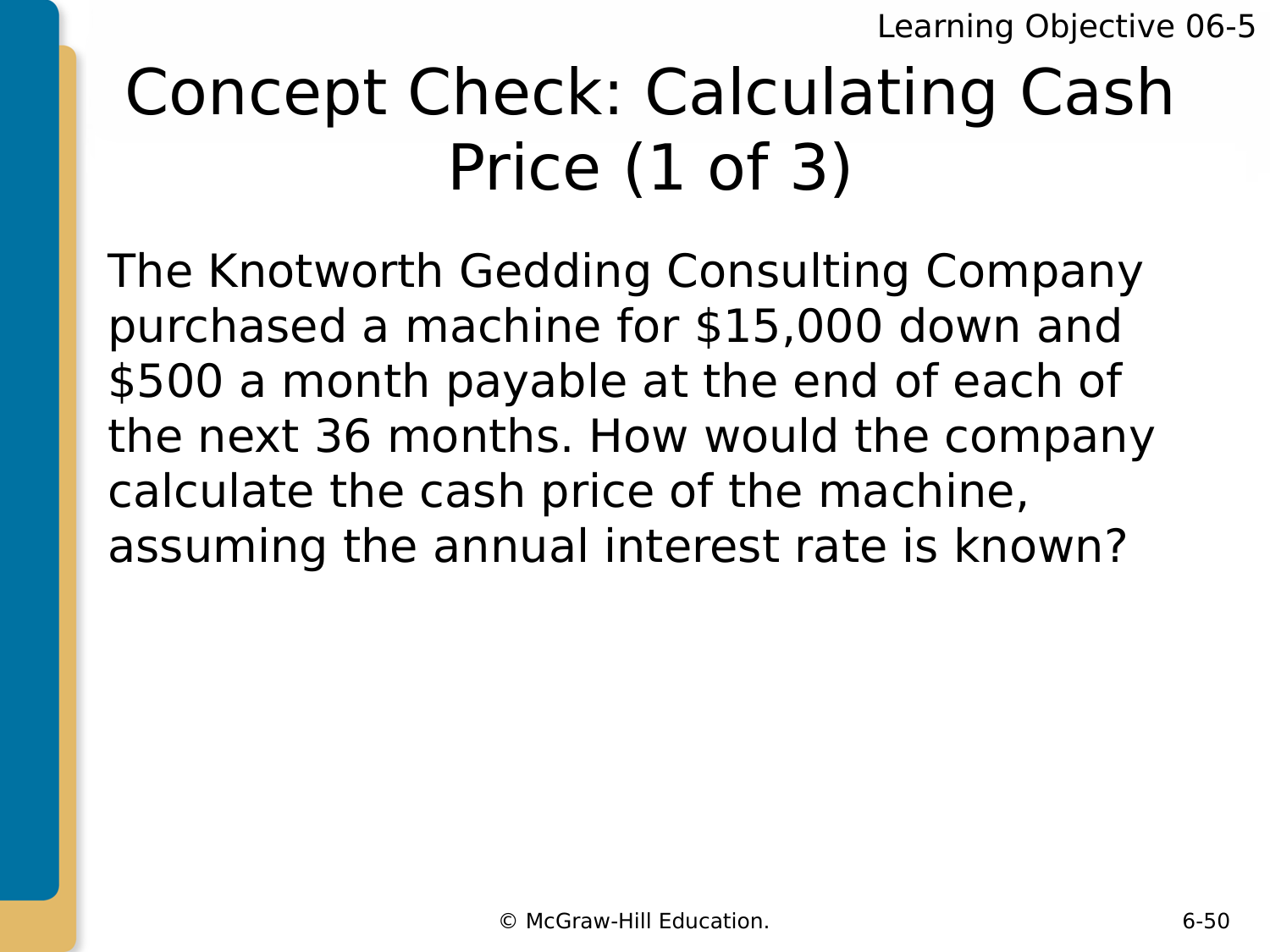

Learning Objective 06-5
# Concept Check: Calculating Cash Price (1 of 3)
The Knotworth Gedding Consulting Company purchased a machine for $15,000 down and $500 a month payable at the end of each of the next 36 months. How would the company calculate the cash price of the machine, assuming the annual interest rate is known?